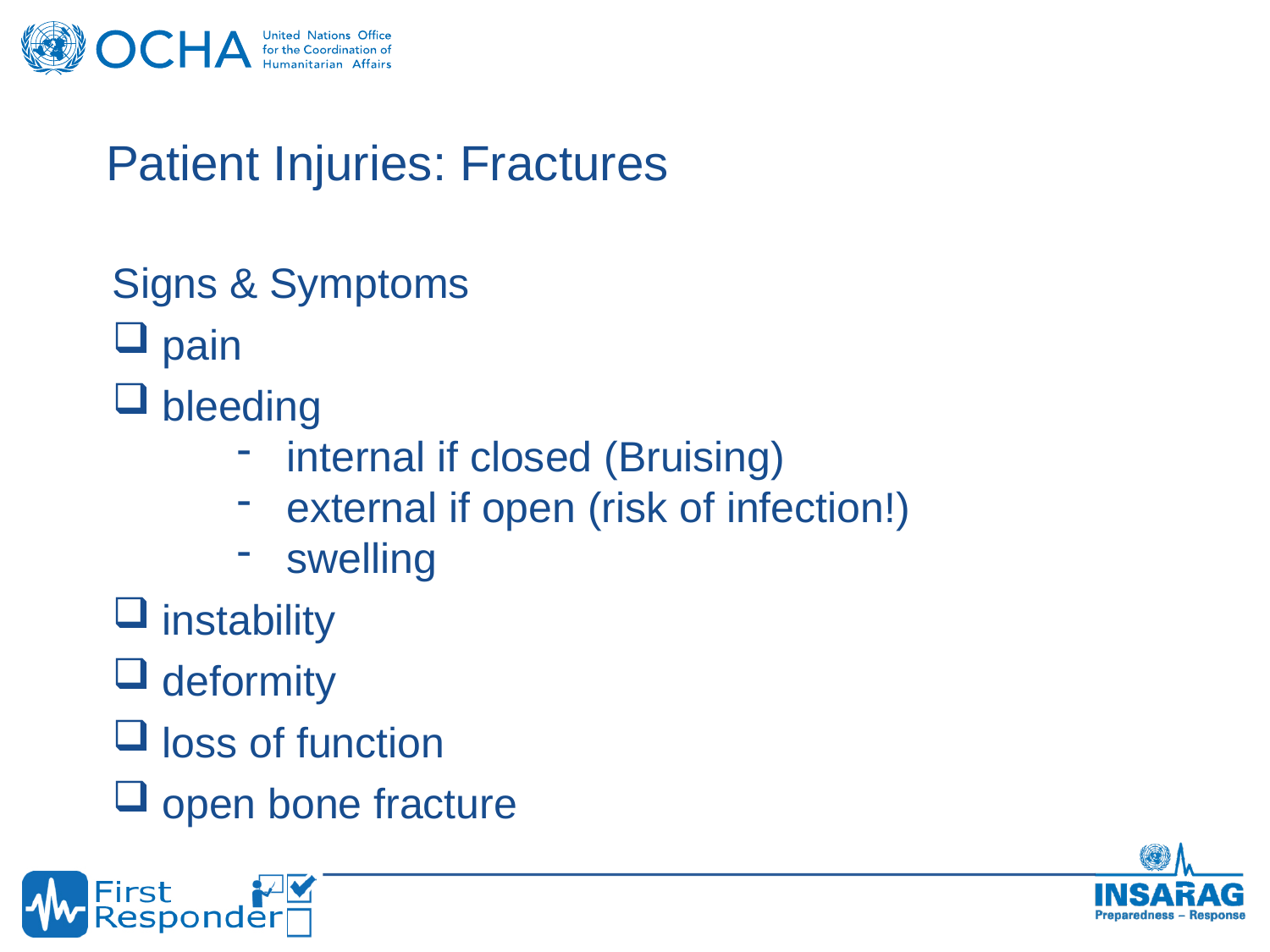

Patient Injuries: Fractures
Signs & Symptoms
pain
bleeding
internal if closed (Bruising)
external if open (risk of infection!)
swelling
instability
deformity
loss of function
open bone fracture